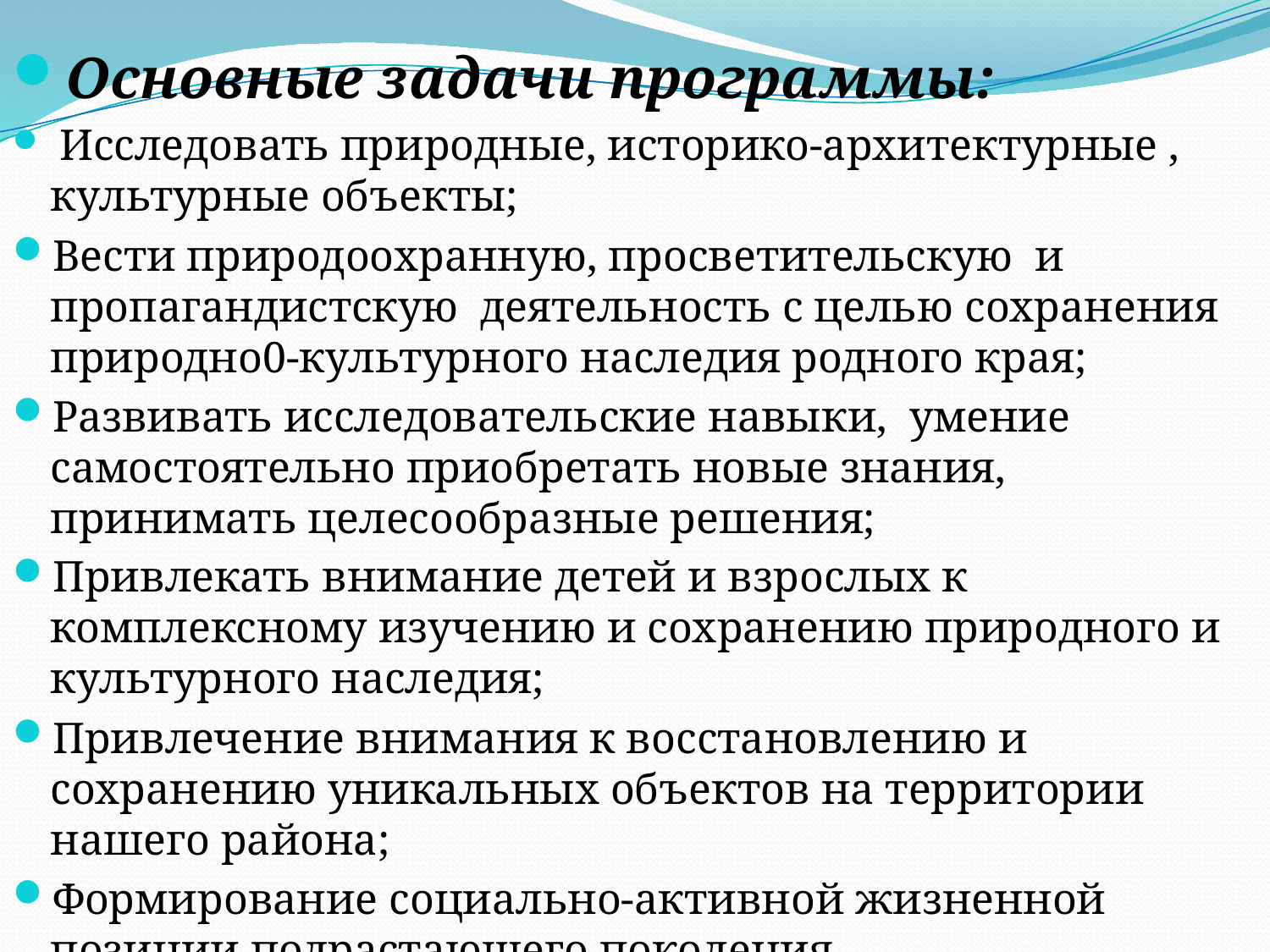

Основные задачи программы:
 Исследовать природные, историко-архитектурные , культурные объекты;
Вести природоохранную, просветительскую  и пропагандистскую  деятельность с целью сохранения  природно0-культурного наследия родного края;
Развивать исследовательские навыки,  умение самостоятельно приобретать новые знания, принимать целесообразные решения;
Привлекать внимание детей и взрослых к комплексному изучению и сохранению природного и культурного наследия;
Привлечение внимания к восстановлению и сохранению уникальных объектов на территории нашего района;
Формирование социально-активной жизненной  позиции подрастающего поколения
#